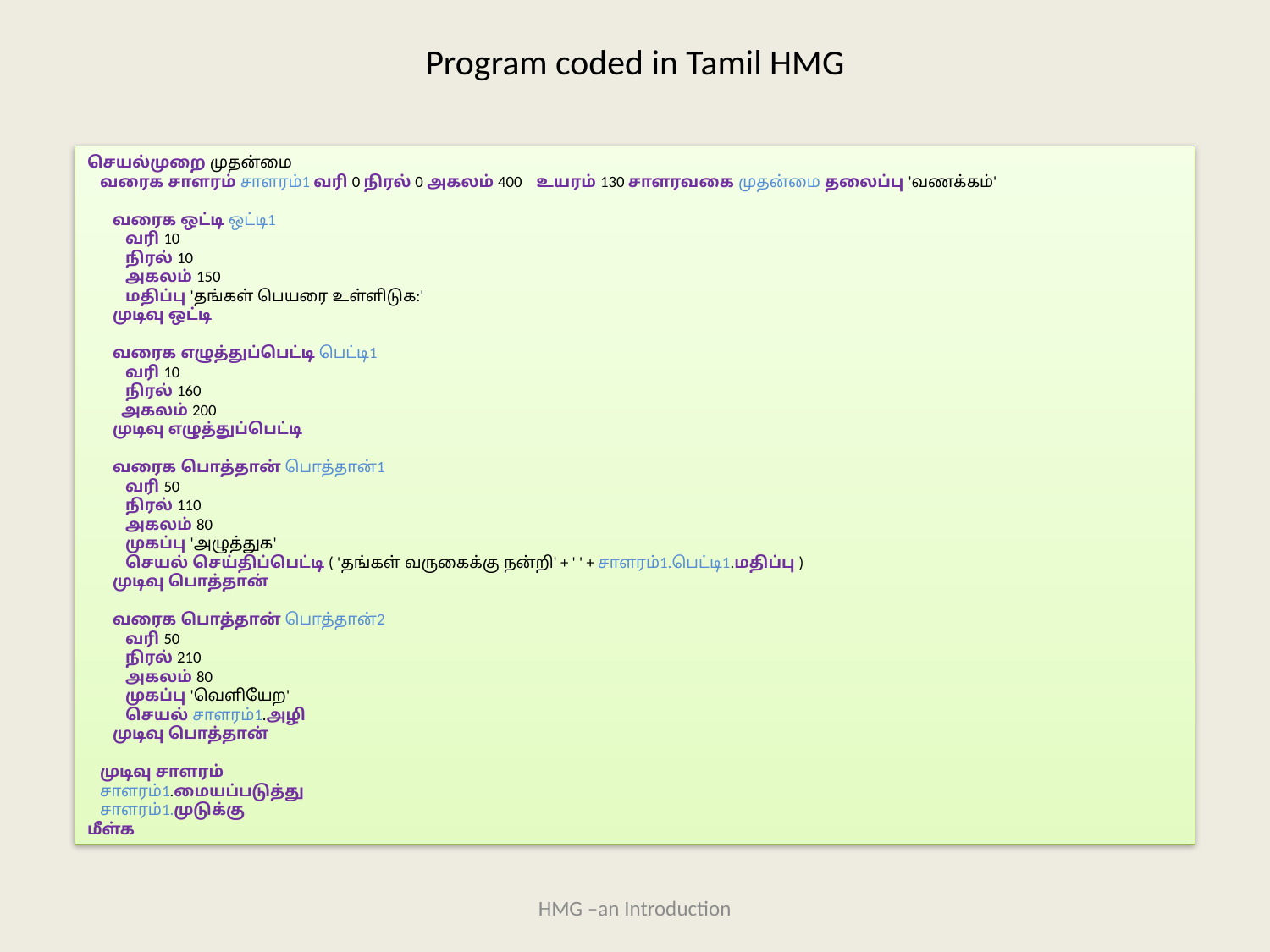

# Program coded in Tamil HMG
செயல்முறை முதன்மை
   வரைக சாளரம் சாளரம்1 வரி 0 நிரல் 0 அகலம் 400    உயரம் 130 சாளரவகை முதன்மை தலைப்பு 'வணக்கம்'

      வரைக ஒட்டி ஒட்டி1
         வரி 10
         நிரல் 10
         அகலம் 150
         மதிப்பு 'தங்கள் பெயரை உள்ளிடுக:'
      முடிவு ஒட்டி

      வரைக எழுத்துப்பெட்டி பெட்டி1
         வரி 10
         நிரல் 160
        அகலம் 200
      முடிவு எழுத்துப்பெட்டி

      வரைக பொத்தான் பொத்தான்1
         வரி 50
         நிரல் 110
         அகலம் 80
         முகப்பு 'அழுத்துக'
         செயல் செய்திப்பெட்டி ( 'தங்கள் வருகைக்கு நன்றி' + ' ' + சாளரம்1.பெட்டி1.மதிப்பு )
      முடிவு பொத்தான்

      வரைக பொத்தான் பொத்தான்2
         வரி 50
         நிரல் 210
         அகலம் 80
         முகப்பு 'வெளியேற'
         செயல் சாளரம்1.அழி
      முடிவு பொத்தான்

   முடிவு சாளரம்
   சாளரம்1.மையப்படுத்து
   சாளரம்1.முடுக்கு
மீள்க
HMG –an Introduction